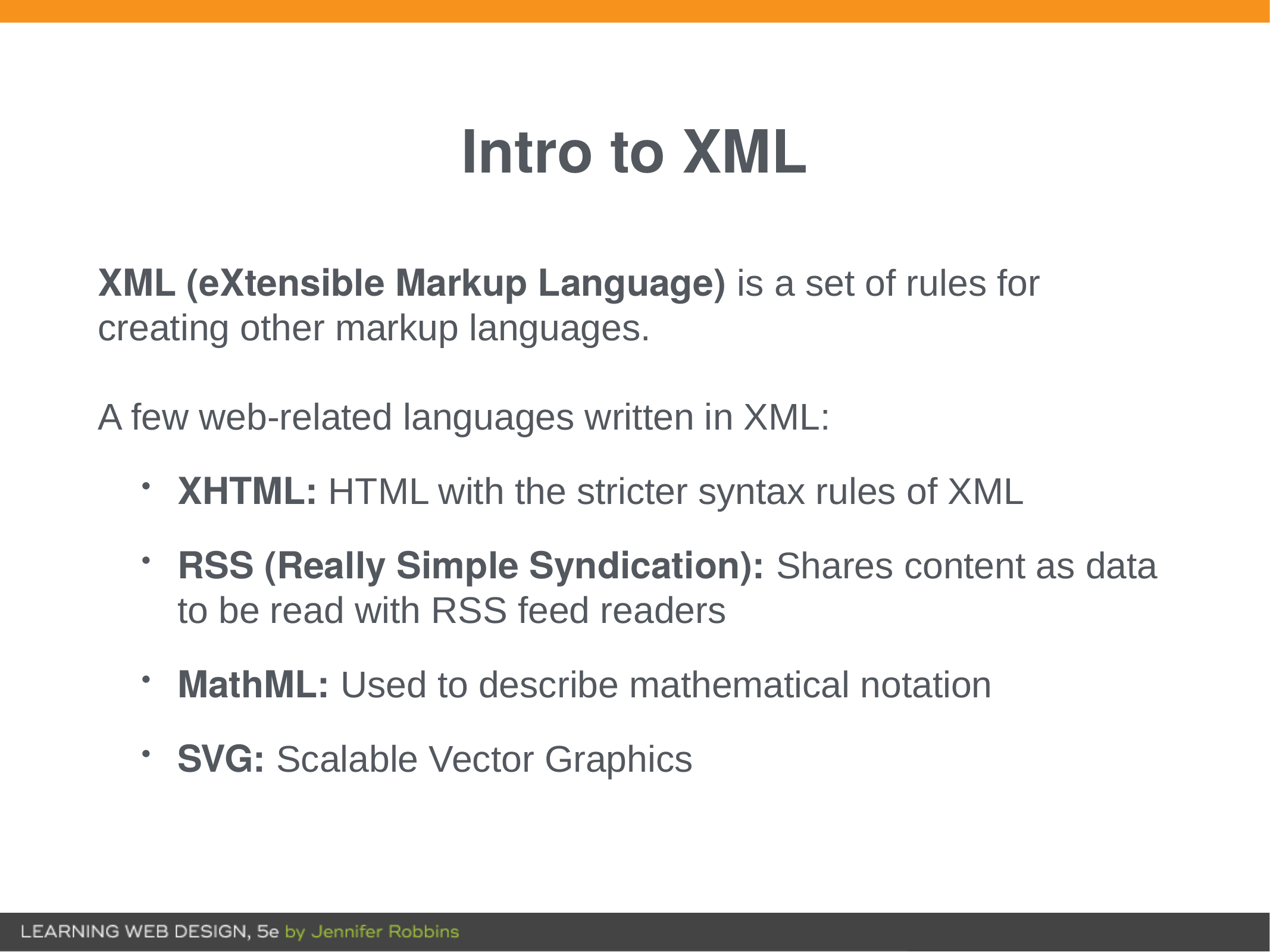

# Intro to XML
XML (eXtensible Markup Language) is a set of rules for creating other markup languages.
A few web-related languages written in XML:
XHTML: HTML with the stricter syntax rules of XML
RSS (Really Simple Syndication): Shares content as data to be read with RSS feed readers
MathML: Used to describe mathematical notation
SVG: Scalable Vector Graphics